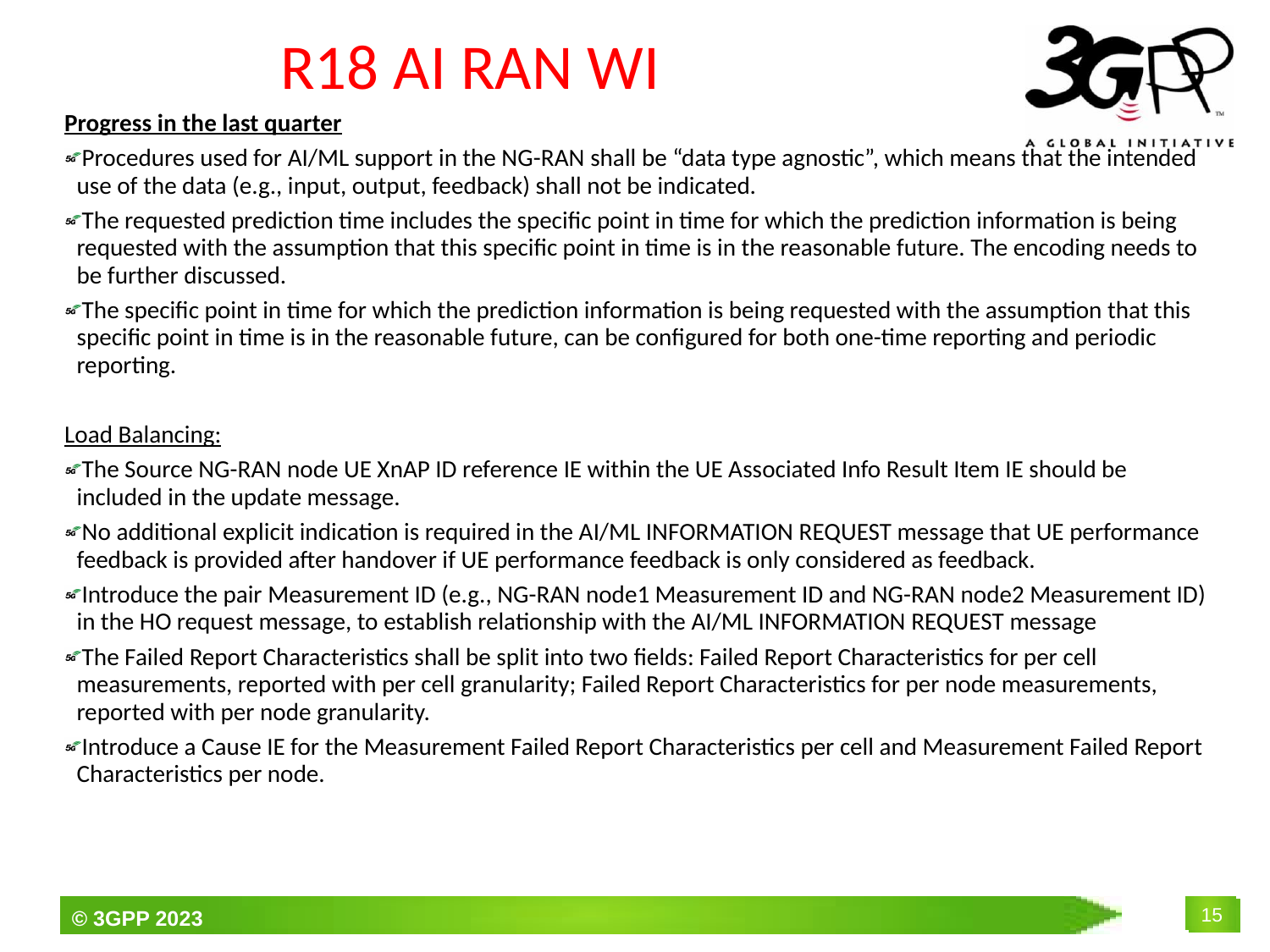

# R18 AI RAN WI

Progress in the last quarter
Procedures used for AI/ML support in the NG-RAN shall be “data type agnostic”, which means that the intended use of the data (e.g., input, output, feedback) shall not be indicated.
The requested prediction time includes the specific point in time for which the prediction information is being requested with the assumption that this specific point in time is in the reasonable future. The encoding needs to be further discussed.
The specific point in time for which the prediction information is being requested with the assumption that this specific point in time is in the reasonable future, can be configured for both one-time reporting and periodic reporting.

Load Balancing:
The Source NG-RAN node UE XnAP ID reference IE within the UE Associated Info Result Item IE should be included in the update message.
No additional explicit indication is required in the AI/ML INFORMATION REQUEST message that UE performance feedback is provided after handover if UE performance feedback is only considered as feedback.
Introduce the pair Measurement ID (e.g., NG-RAN node1 Measurement ID and NG-RAN node2 Measurement ID) in the HO request message, to establish relationship with the AI/ML INFORMATION REQUEST message
The Failed Report Characteristics shall be split into two fields: Failed Report Characteristics for per cell measurements, reported with per cell granularity; Failed Report Characteristics for per node measurements, reported with per node granularity.
Introduce a Cause IE for the Measurement Failed Report Characteristics per cell and Measurement Failed Report Characteristics per node.

15